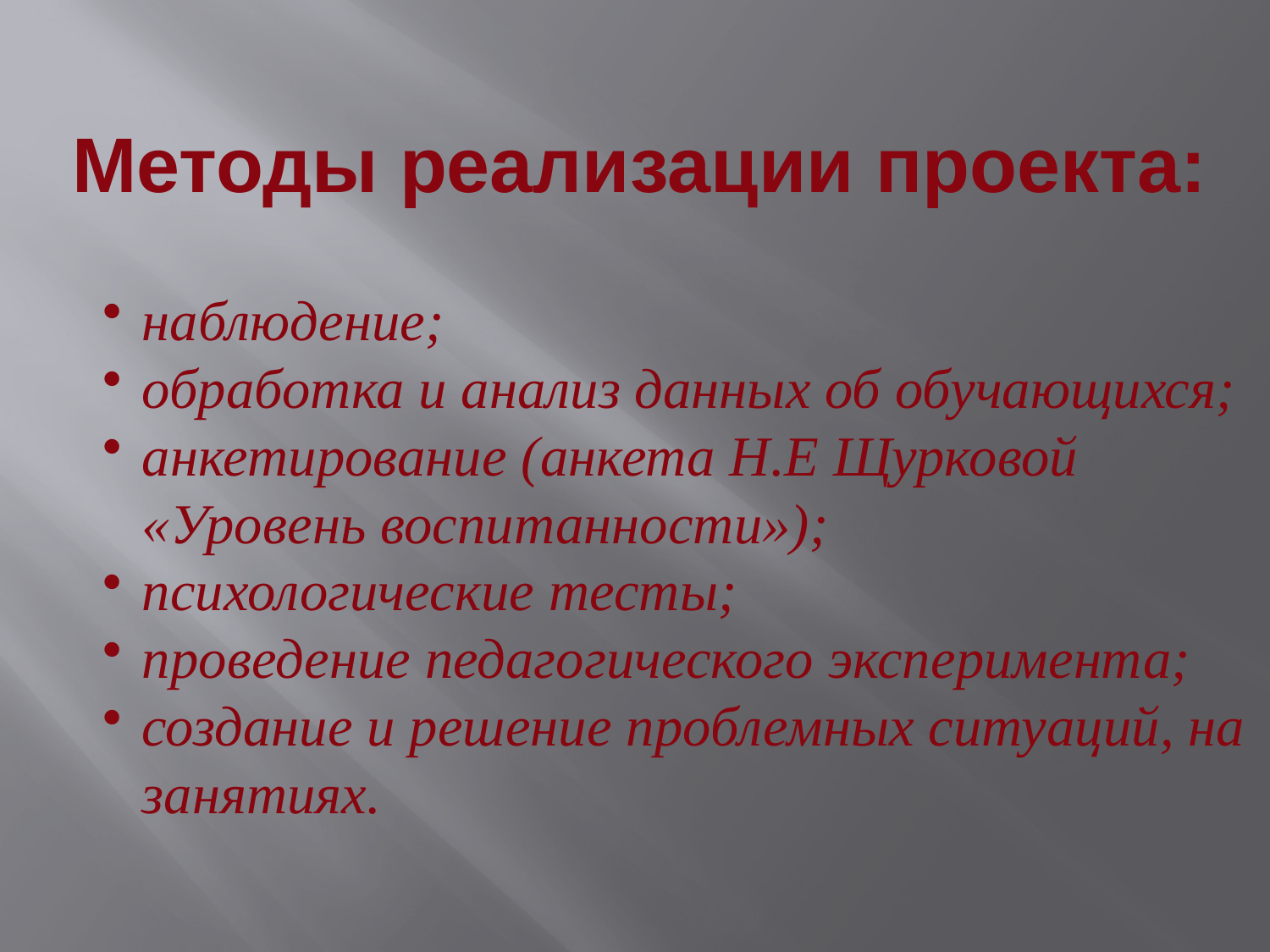

Методы реализации проекта:
наблюдение;
обработка и анализ данных об обучающихся;
анкетирование (анкета Н.Е Щурковой  «Уровень воспитанности»);
психологические тесты;
проведение педагогического эксперимента;
создание и решение проблемных ситуаций, на занятиях.